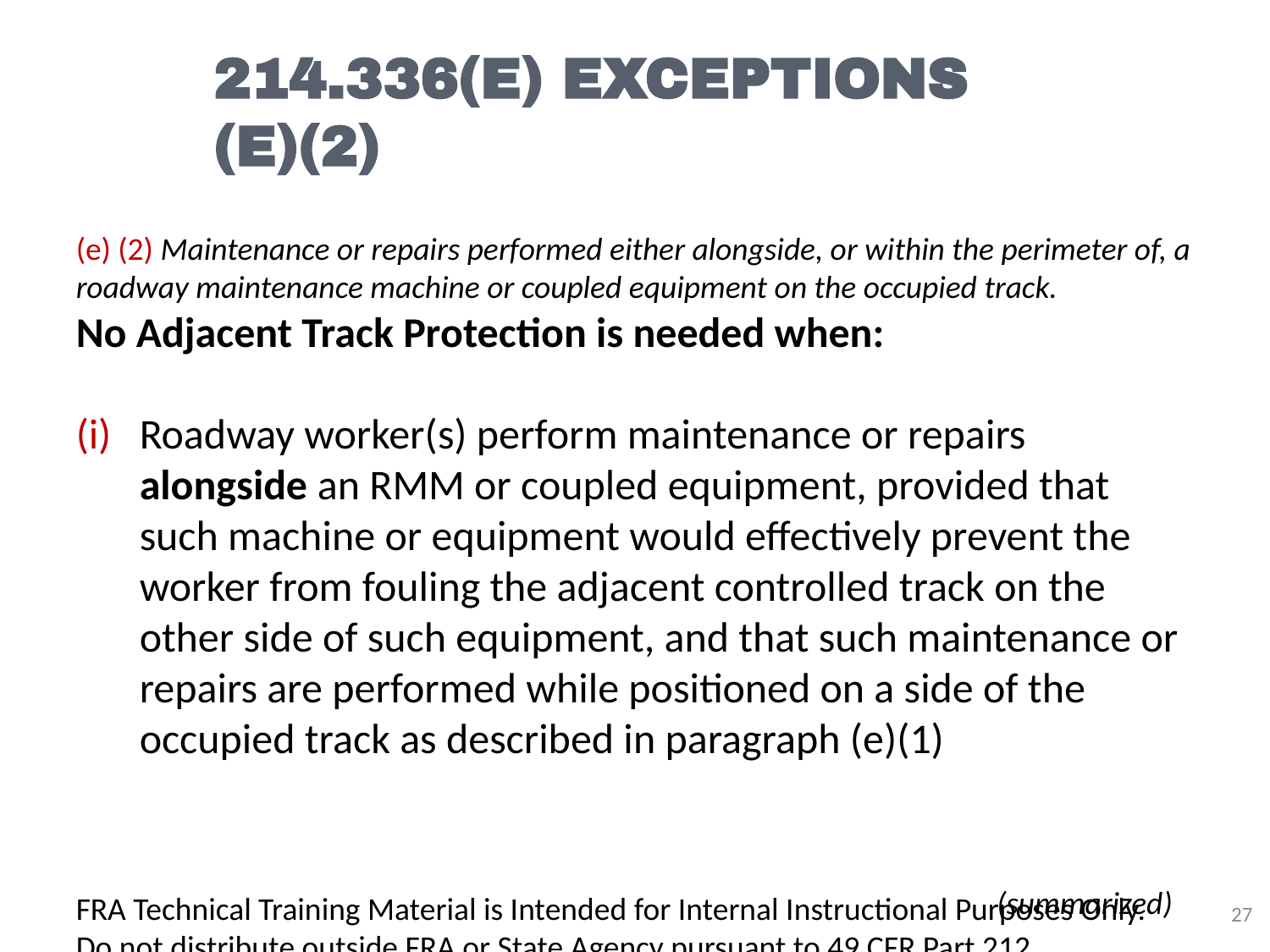

# 214.336(e) Exceptions (e)(2)
(e) (2) Maintenance or repairs performed either alongside, or within the perimeter of, a roadway maintenance machine or coupled equipment on the occupied track.
No Adjacent Track Protection is needed when:

Roadway worker(s) perform maintenance or repairs alongside an RMM or coupled equipment, provided that such machine or equipment would effectively prevent the worker from fouling the adjacent controlled track on the other side of such equipment, and that such maintenance or repairs are performed while positioned on a side of the occupied track as described in paragraph (e)(1)
(summarized)
FRA Technical Training Material is Intended for Internal Instructional Purposes Only.
Do not distribute outside FRA or State Agency pursuant to 49 CFR Part 212.
27